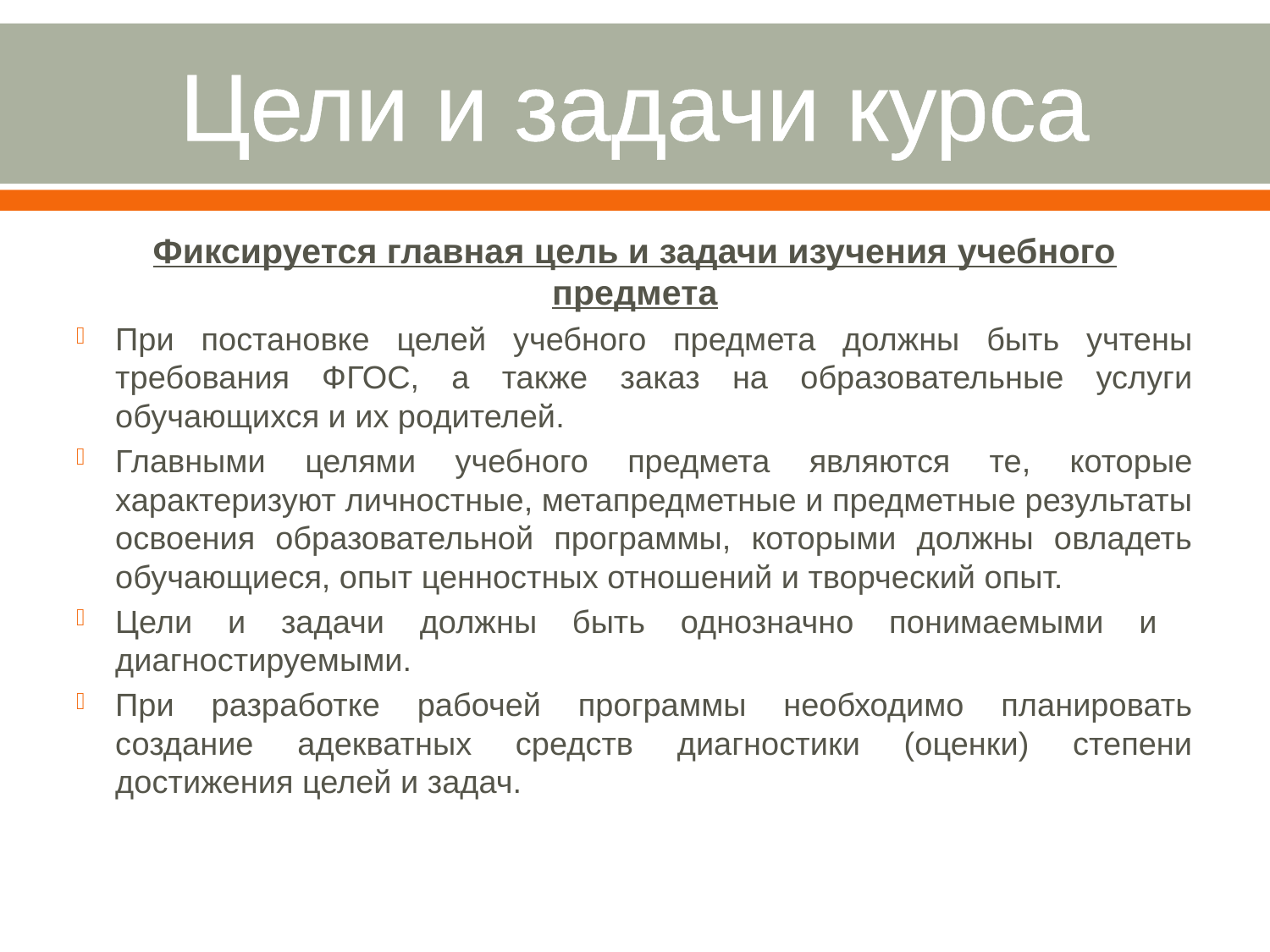

# Цели и задачи курса
Фиксируется главная цель и задачи изучения учебного предмета
При постановке целей учебного предмета должны быть учтены требования ФГОС, а также заказ на образовательные услуги обучающихся и их родителей.
Главными целями учебного предмета являются те, которые характеризуют личностные, метапредметные и предметные результаты освоения образовательной программы, которыми должны овладеть обучающиеся, опыт ценностных отношений и творческий опыт.
Цели и задачи должны быть однозначно понимаемыми и  диагностируемыми.
При разработке рабочей программы необходимо планировать создание адекватных средств диагностики (оценки) степени достижения целей и задач.